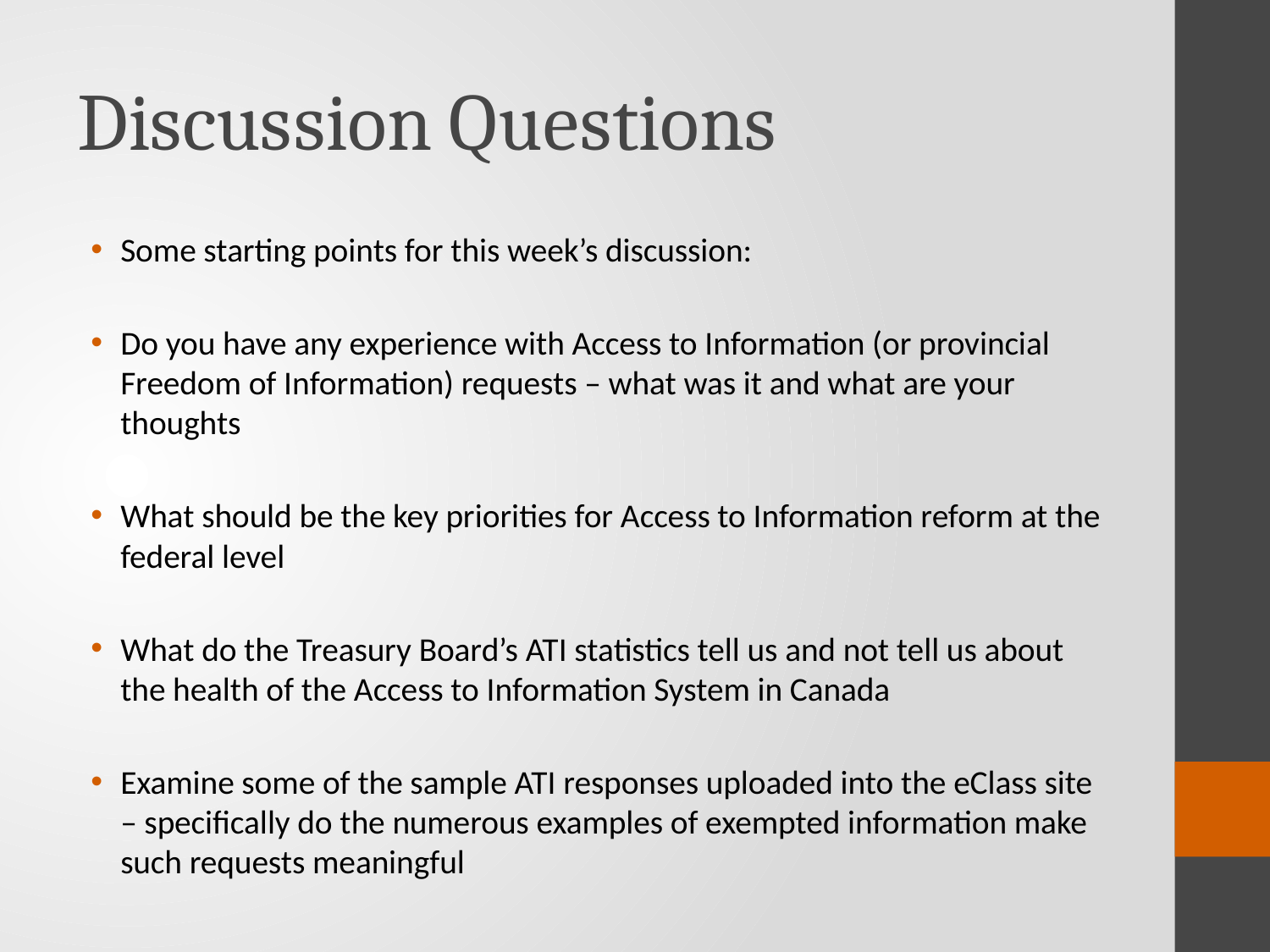

# Discussion Questions
Some starting points for this week’s discussion:

Do you have any experience with Access to Information (or provincial Freedom of Information) requests – what was it and what are your thoughts

What should be the key priorities for Access to Information reform at the federal level

What do the Treasury Board’s ATI statistics tell us and not tell us about the health of the Access to Information System in Canada

Examine some of the sample ATI responses uploaded into the eClass site – specifically do the numerous examples of exempted information make such requests meaningful